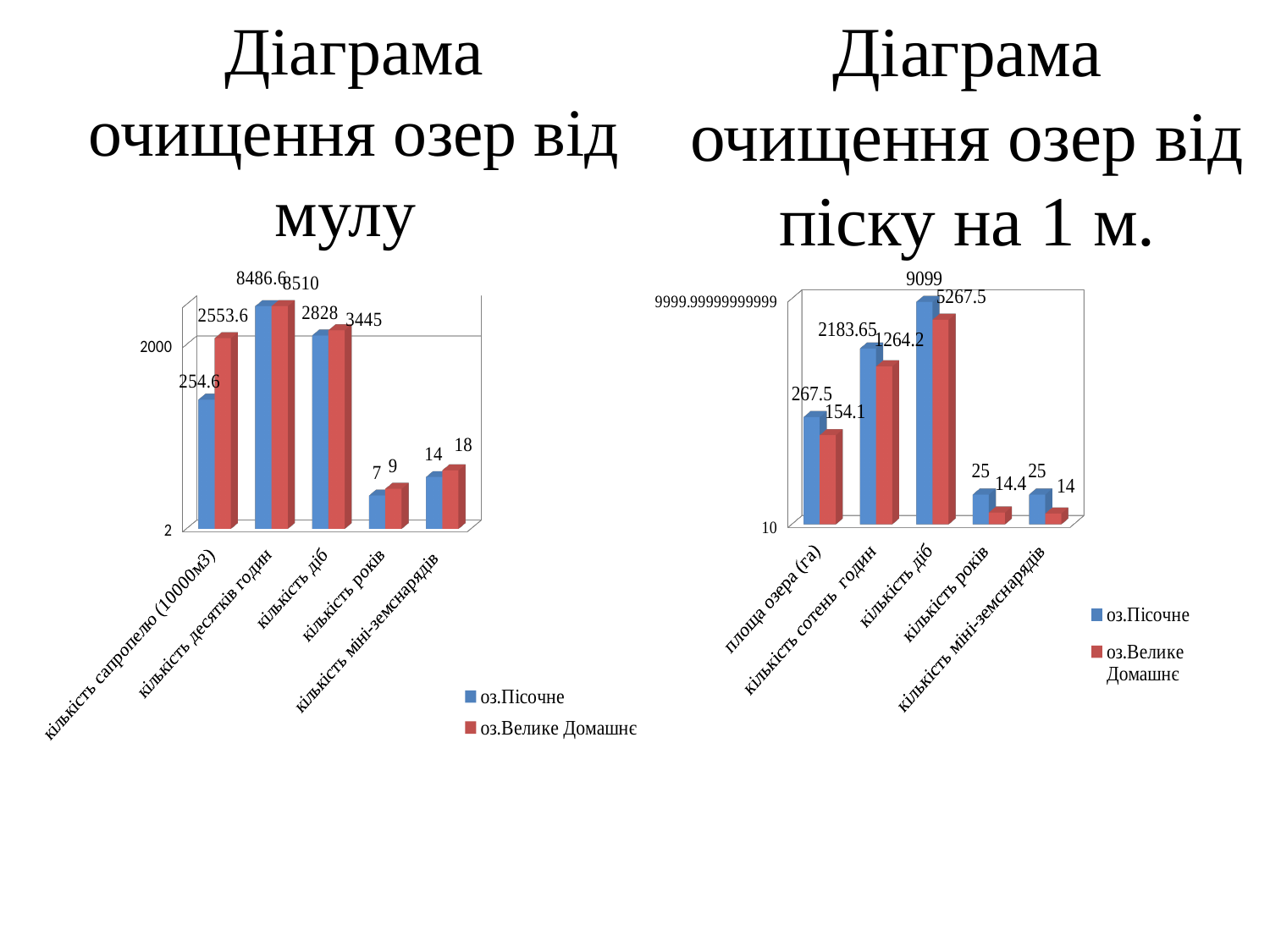

# Діаграма очищення озер від мулу
Діаграма очищення озер від піску на 1 м.

[unsupported chart]

[unsupported chart]